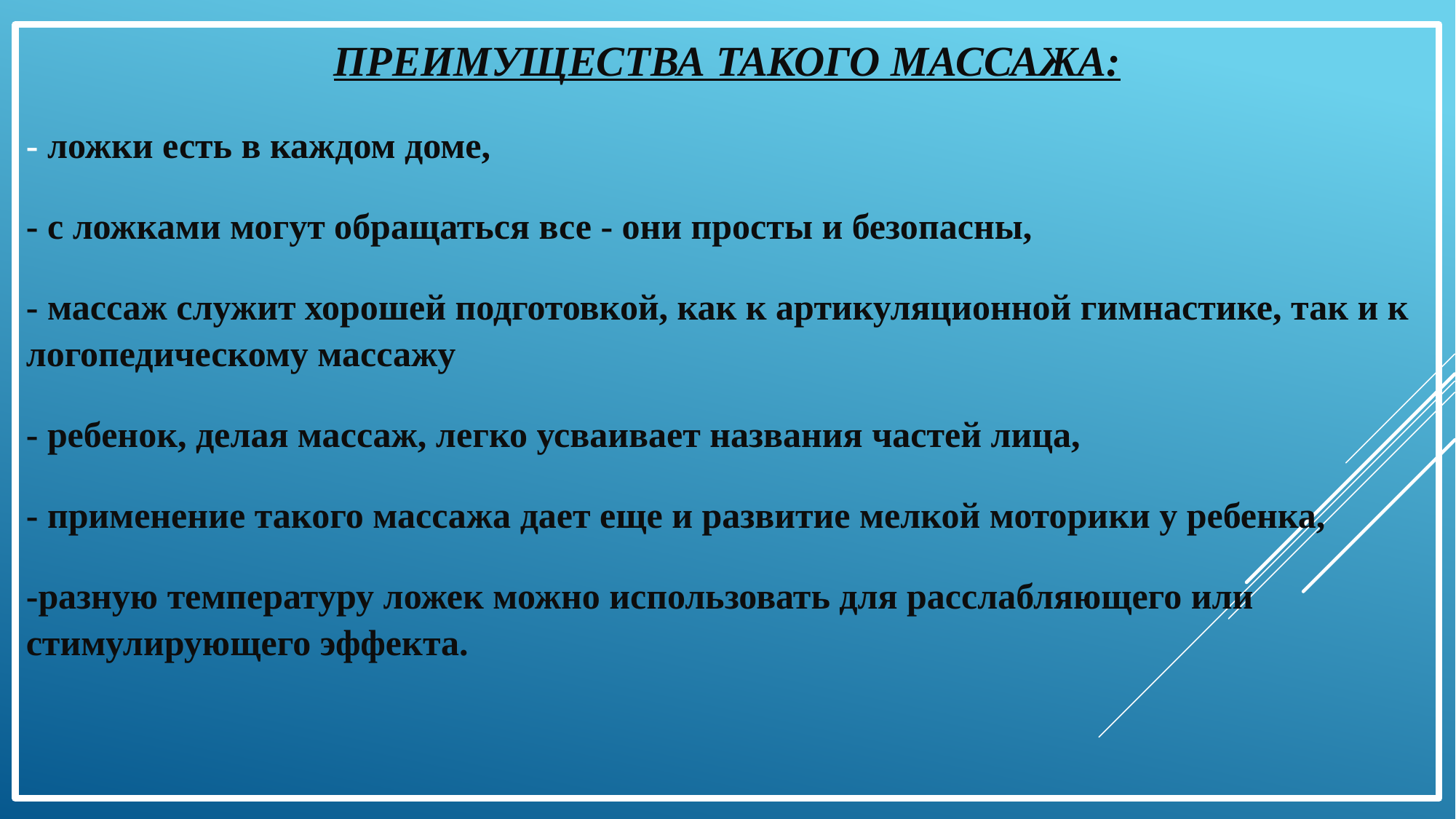

ПРЕИМУЩЕСТВА ТАКОГО МАССАЖА:
- ложки есть в каждом доме,
- с ложками могут обращаться все - они просты и безопасны,
- массаж служит хорошей подготовкой, как к артикуляционной гимнастике, так и к логопедическому массажу
- ребенок, делая массаж, легко усваивает названия частей лица,
- применение такого массажа дает еще и развитие мелкой моторики у ребенка,
-разную температуру ложек можно использовать для расслабляющего или стимулирующего эффекта.